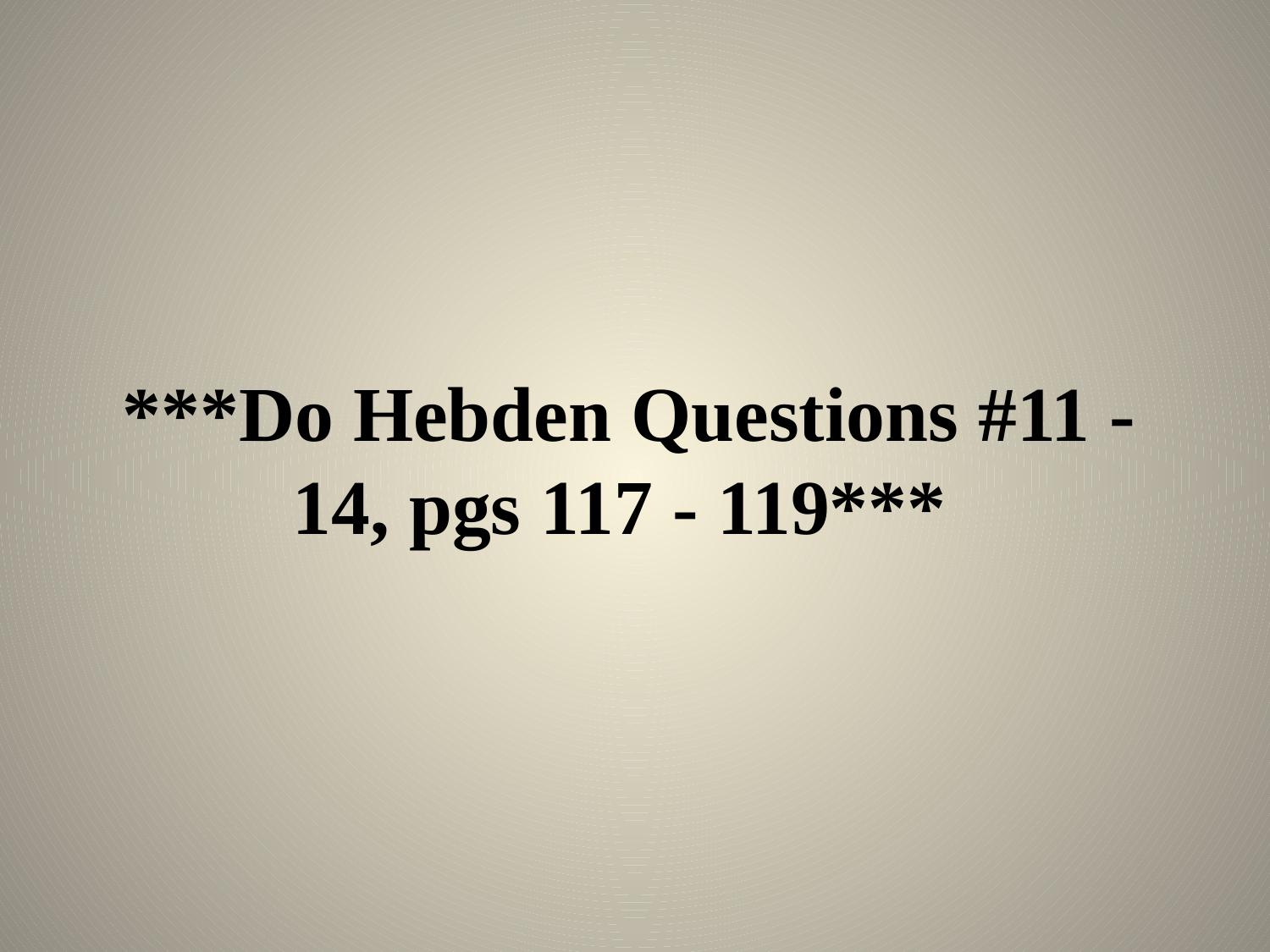

# ***Do Hebden Questions #11 - 14, pgs 117 - 119***